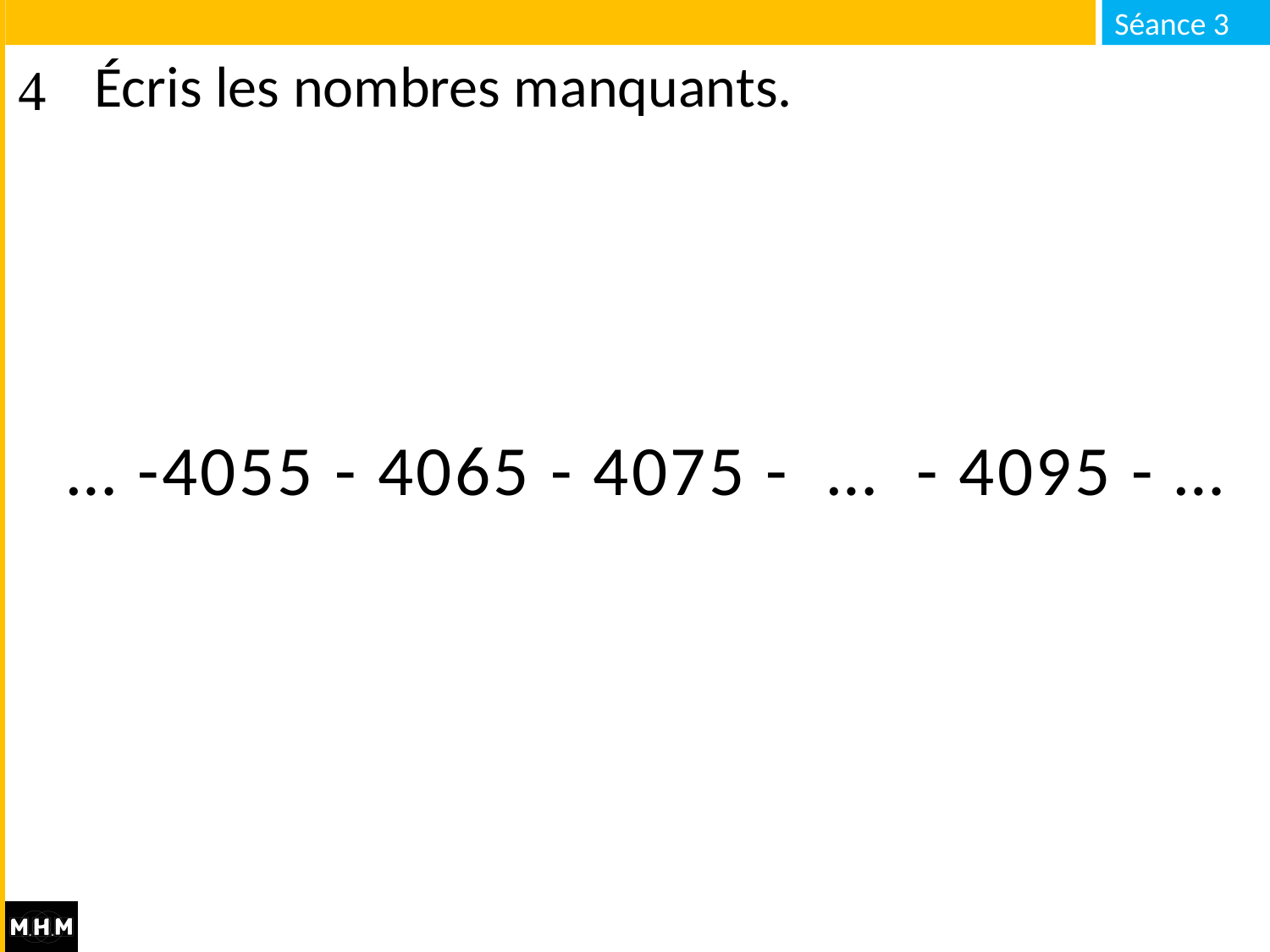

# Écris les nombres manquants.
… -4055 - 4065 - 4075 -  …  - 4095 - …